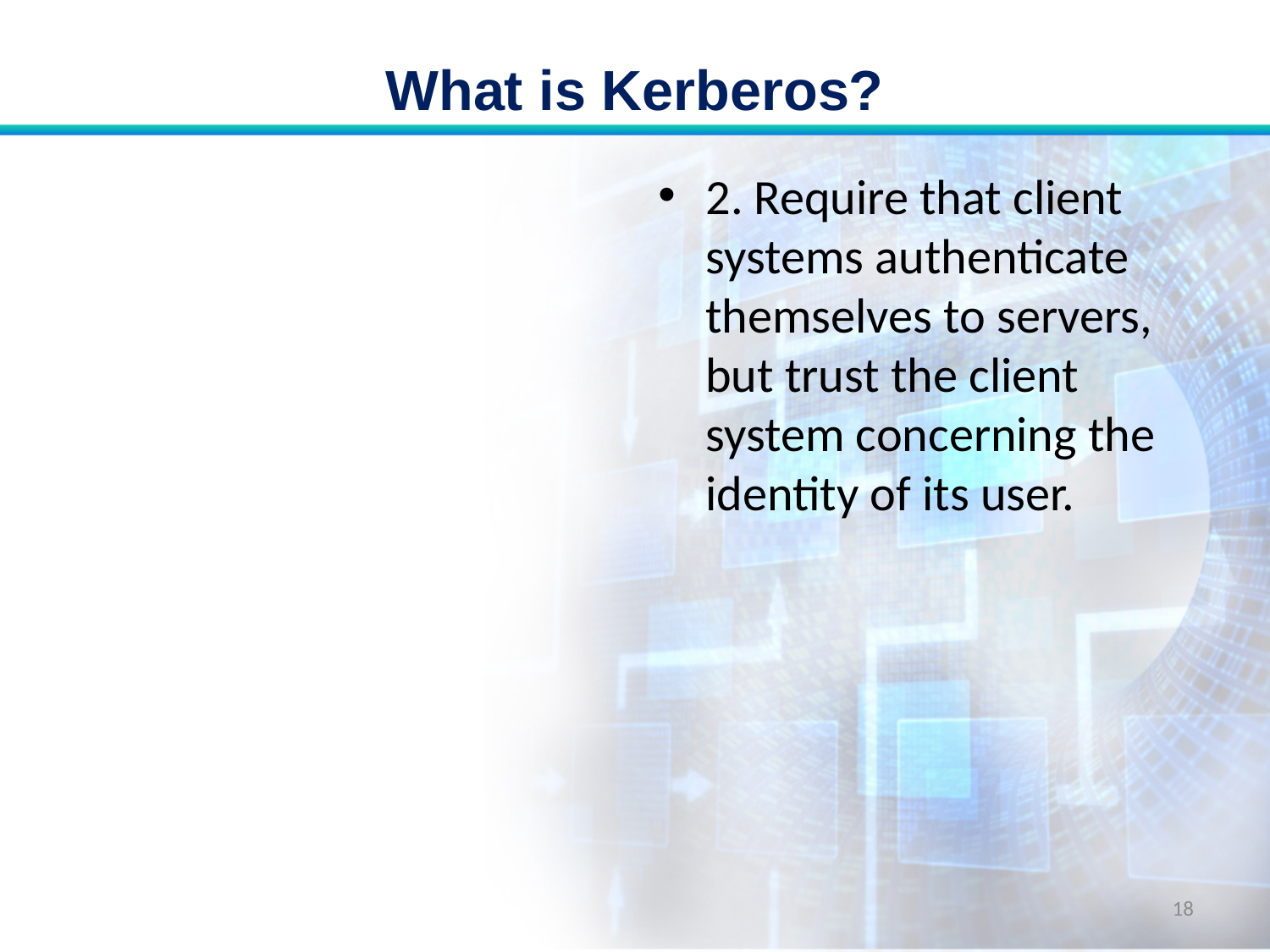

# What is Kerberos?
2. Require that client systems authenticate themselves to servers, but trust the client system concerning the identity of its user.
18